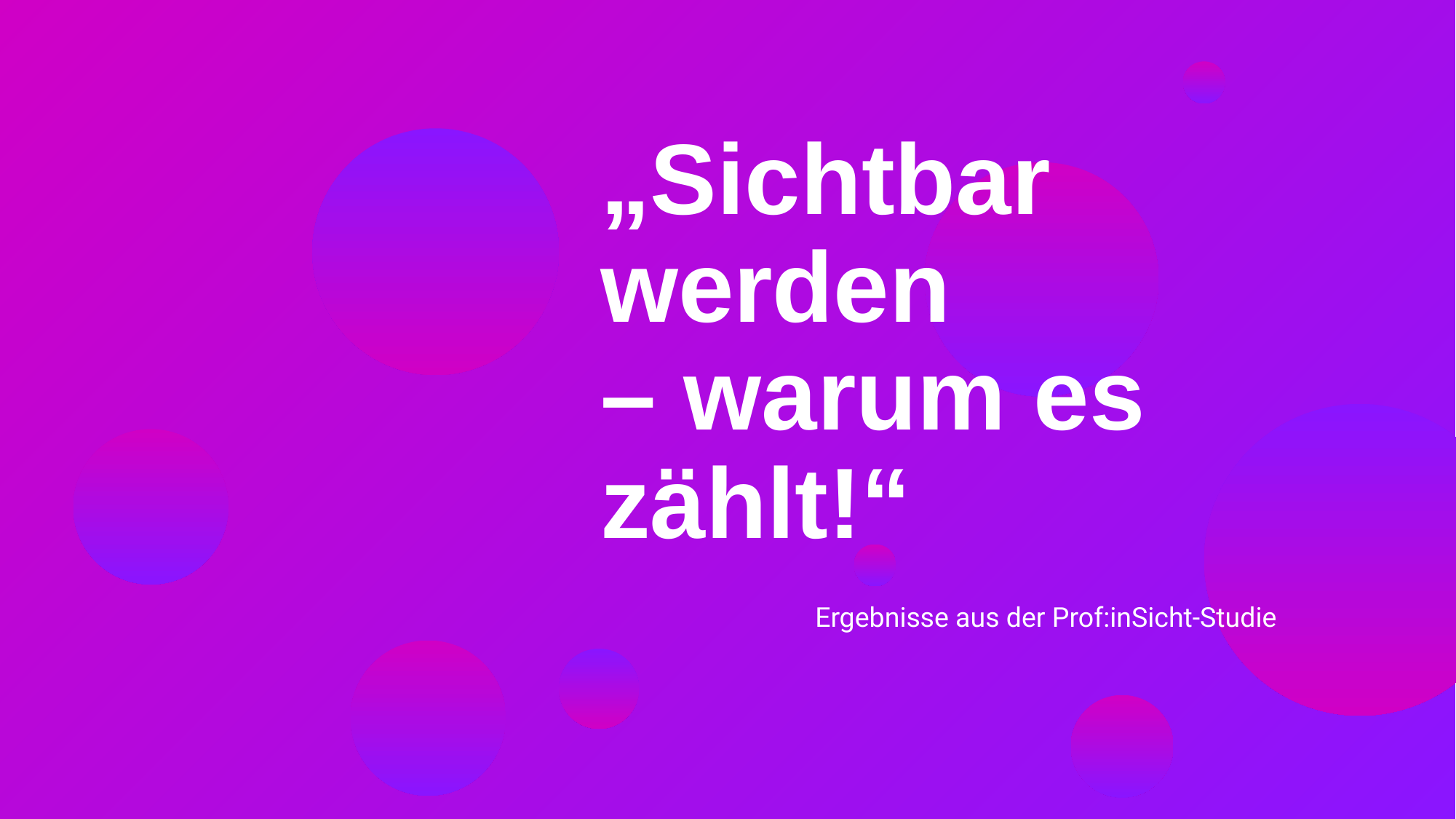

# „Sichtbar werden – warum es zählt!“

Ergebnisse aus der Prof:inSicht-Studie